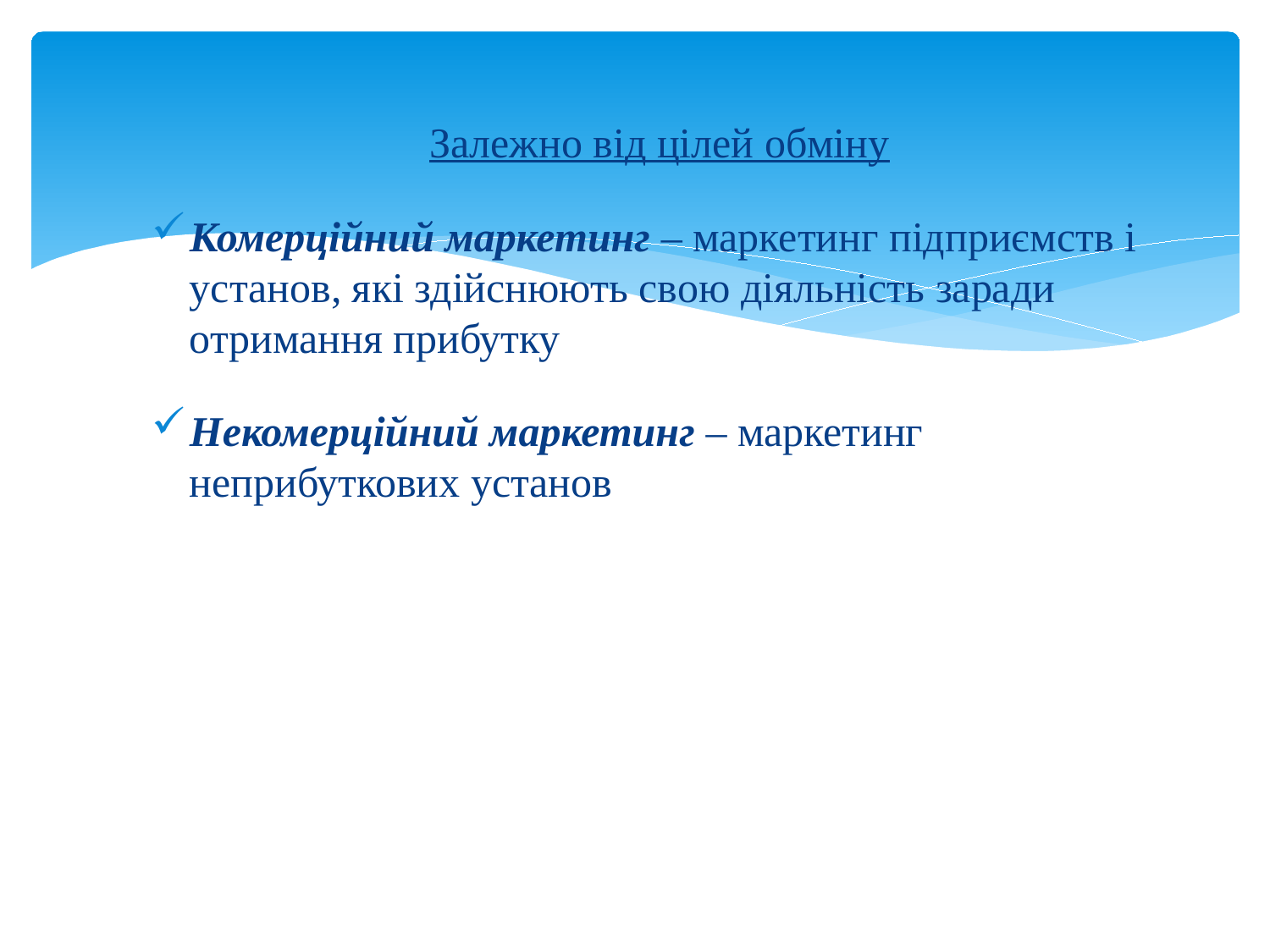

Залежно від цілей обміну

Комерційний маркетинг – маркетинг підприємств і установ, які здійснюють свою діяльність заради отримання прибутку

Некомерційний маркетинг – маркетинг неприбуткових установ